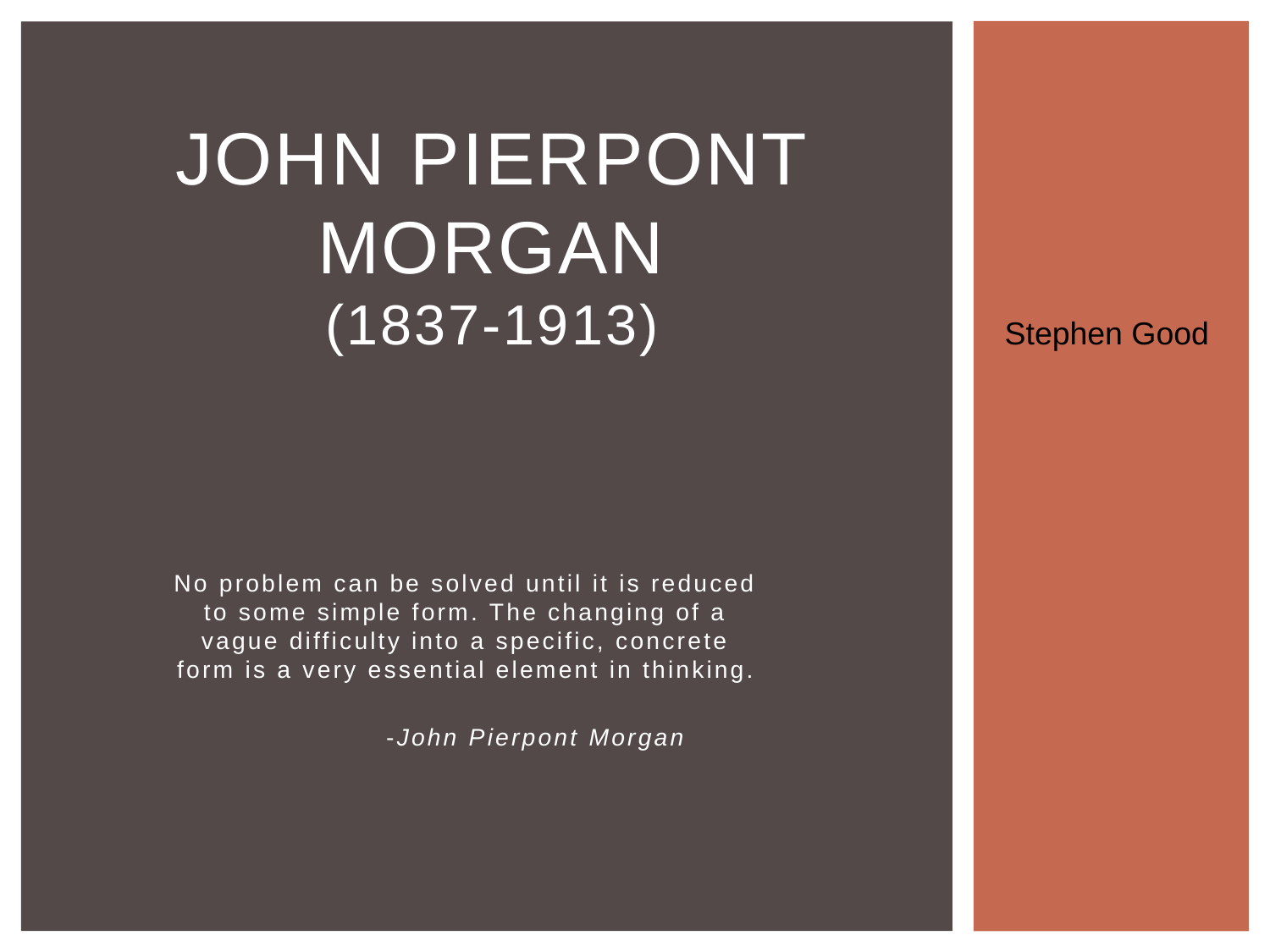

# John Pierpont Morgan (1837-1913)
Stephen Good
No problem can be solved until it is reduced to some simple form. The changing of a vague difficulty into a specific, concrete form is a very essential element in thinking.

               -John Pierpont Morgan